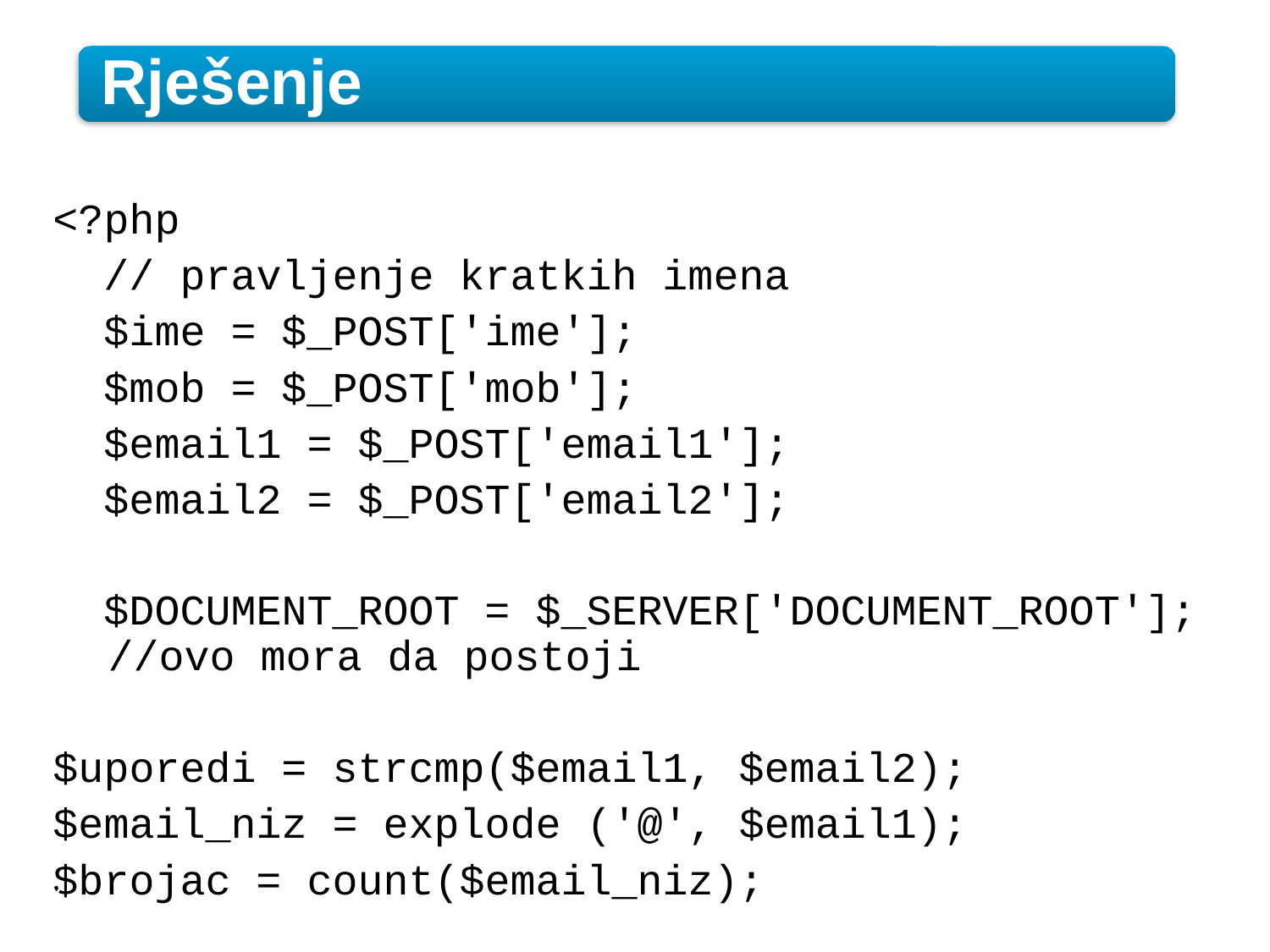

Rješenje
<?php
// pravljenje kratkih imena
$ime = $_POST['ime'];
$mob = $_POST['mob'];
$email1 = $_POST['email1'];
$email2 = $_POST['email2'];
$DOCUMENT_ROOT = $_SERVER['DOCUMENT_ROOT'];
//ovo mora da postoji
$uporedi = strcmp($email1, $email2);
$email_niz = explode ('@', $email1);
$brojac = count($email_niz);
7